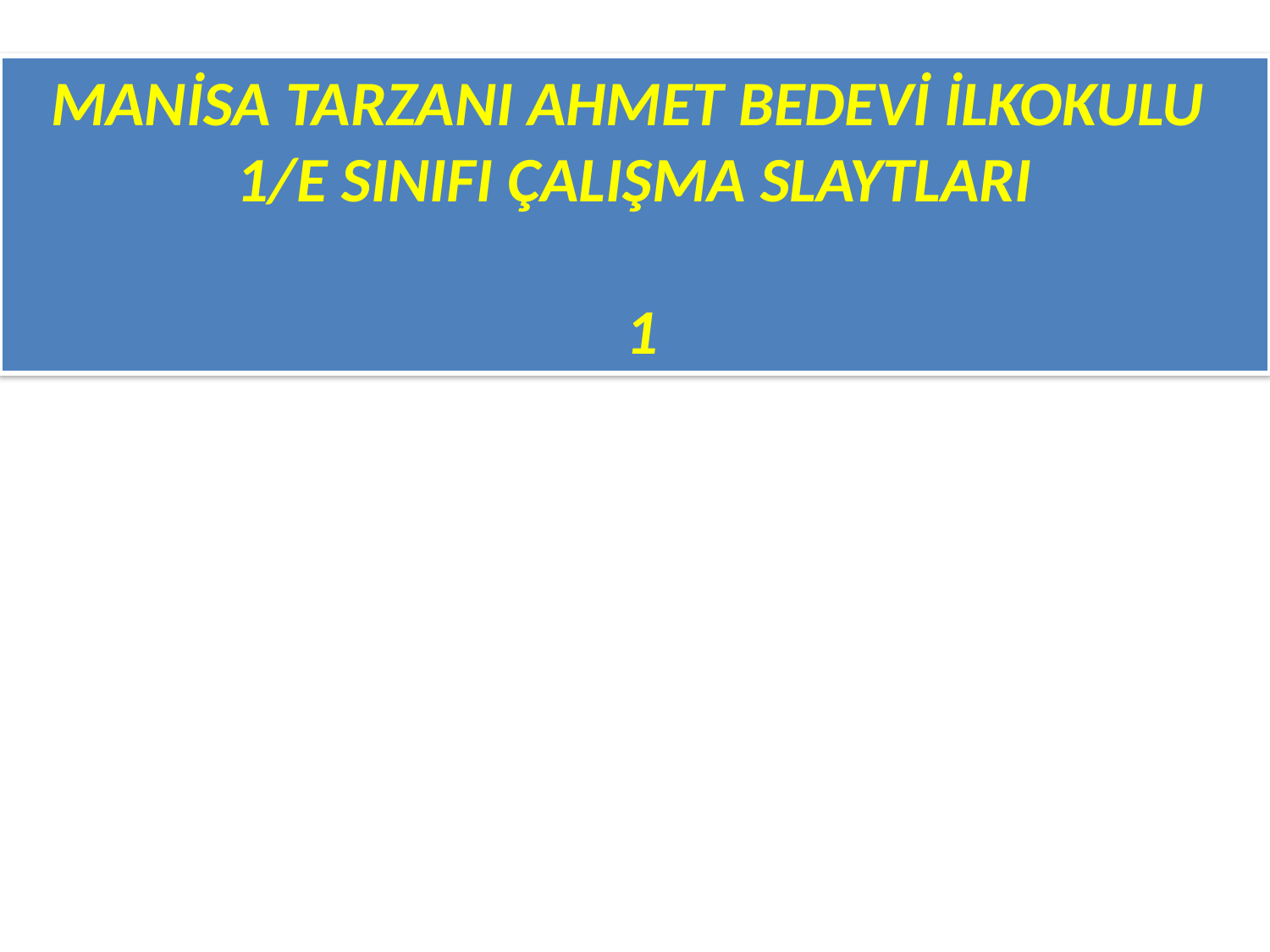

MANİSA TARZANI AHMET BEDEVİ İLKOKULU
1/E SINIFI ÇALIŞMA SLAYTLARI

 1